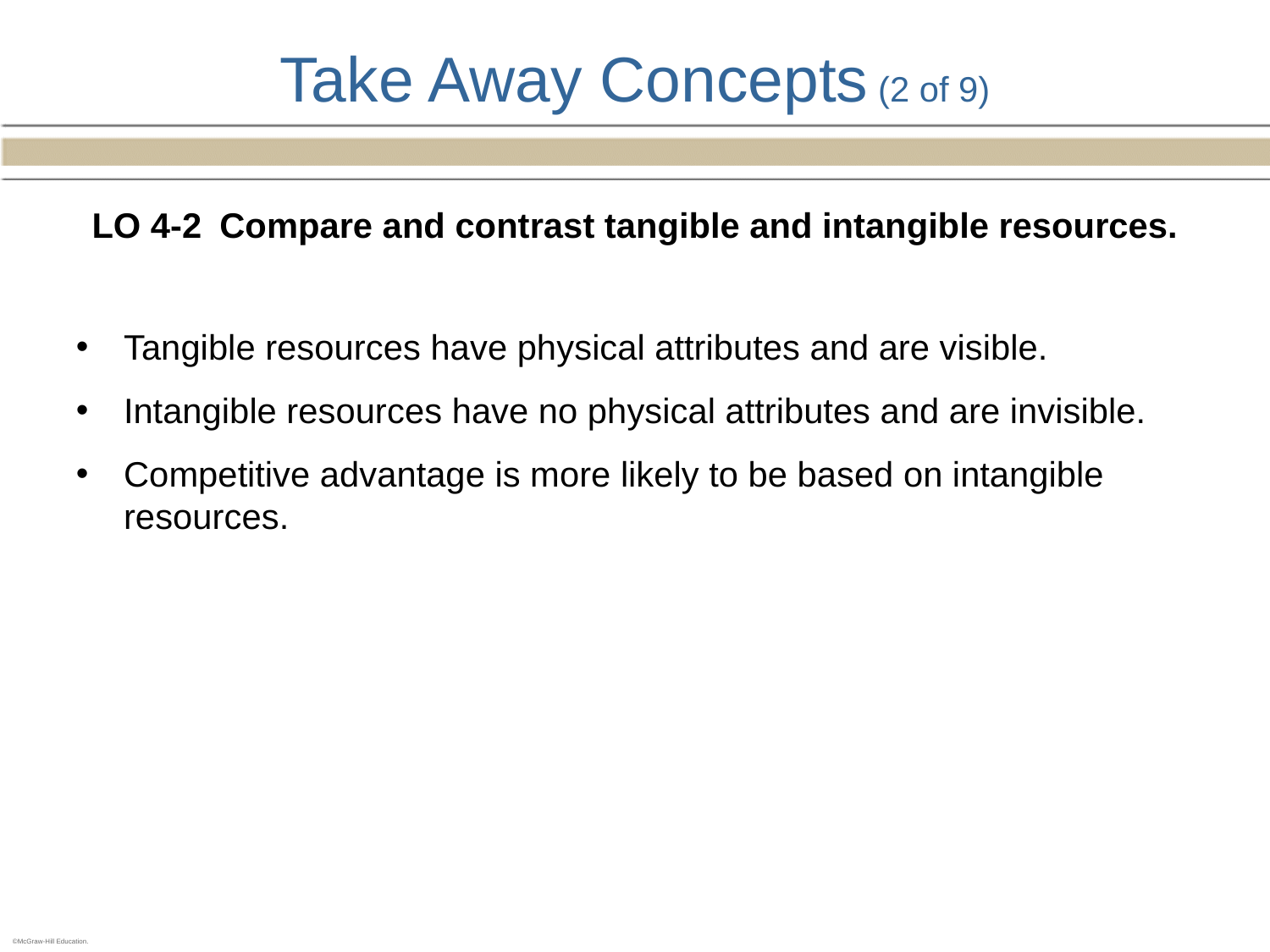

# Take Away Concepts (2 of 9)
LO 4-2 Compare and contrast tangible and intangible resources.

Tangible resources have physical attributes and are visible.
Intangible resources have no physical attributes and are invisible.
Competitive advantage is more likely to be based on intangible resources.